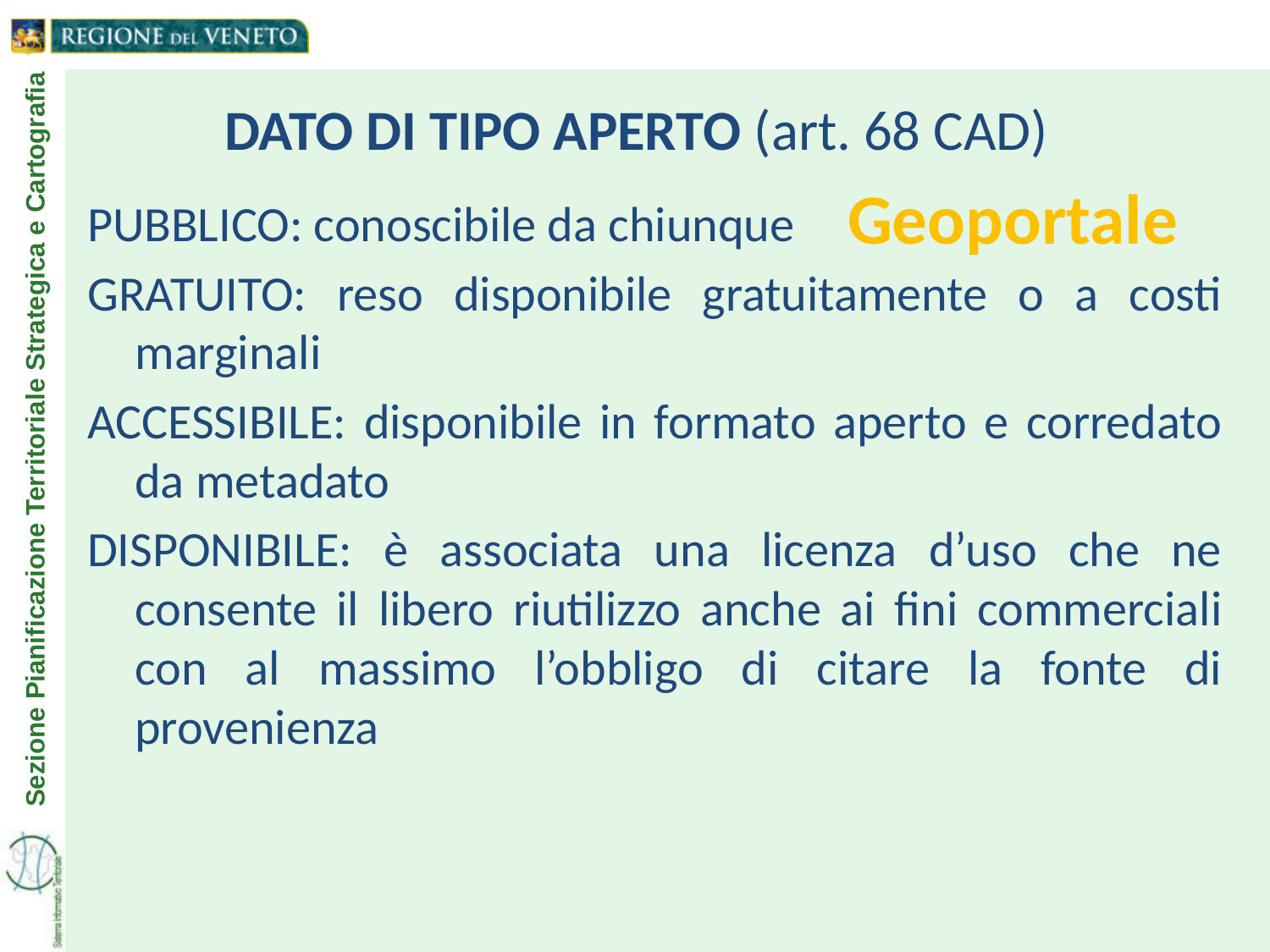

# DATO DI TIPO APERTO (art. 68 CAD)
Geoportale
PUBBLICO: conoscibile da chiunque
GRATUITO: reso disponibile gratuitamente o a costi marginali
ACCESSIBILE: disponibile in formato aperto e corredato da metadato
DISPONIBILE: è associata una licenza d’uso che ne consente il libero riutilizzo anche ai fini commerciali con al massimo l’obbligo di citare la fonte di provenienza